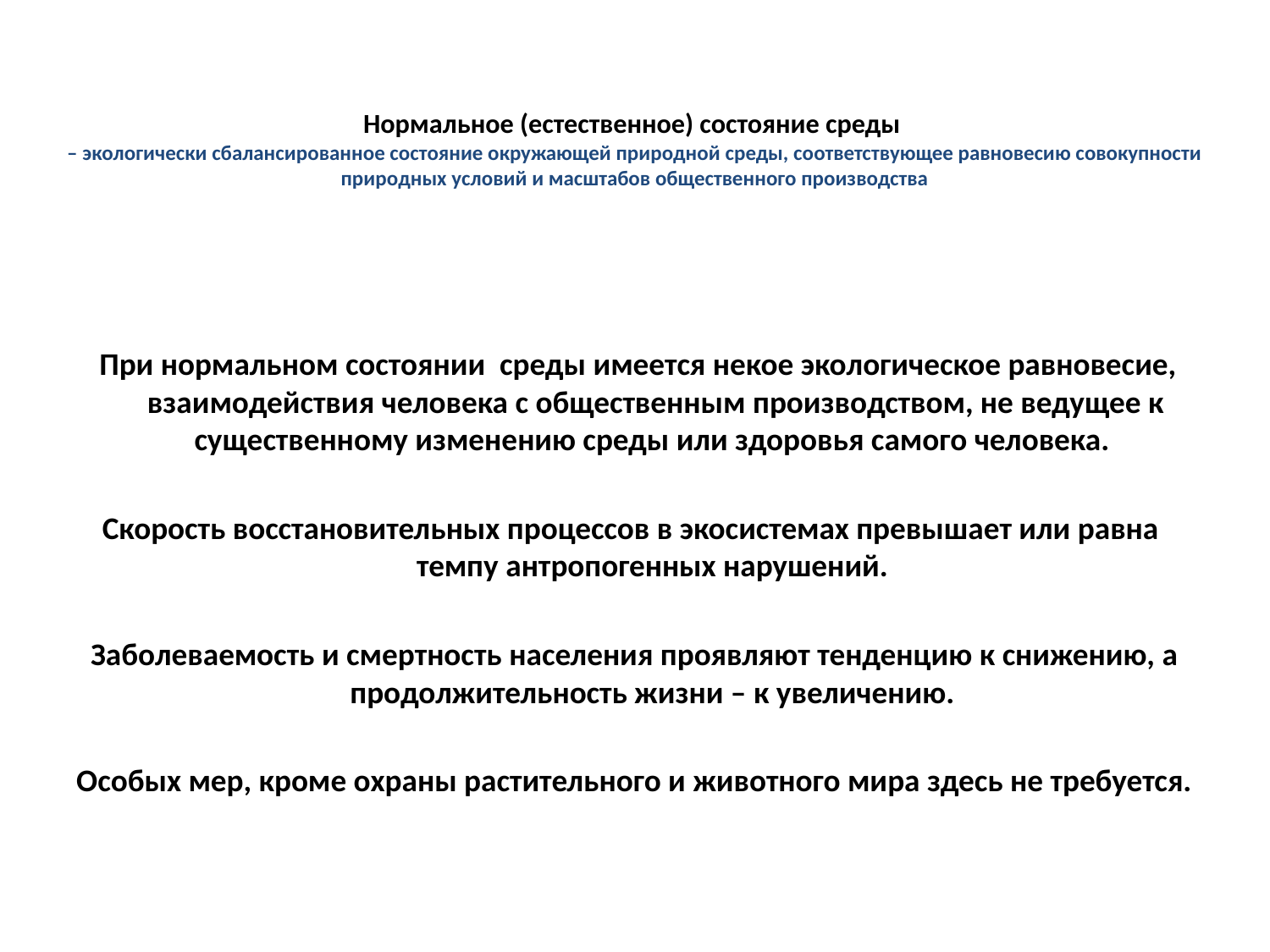

# Нормальное (естественное) состояние среды – экологически сбалансированное состояние окружающей природной среды, соответствующее равновесию совокупности природных условий и масштабов общественного производства
 При нормальном состоянии  среды имеется некое экологическое равновесие, взаимодействия человека с общественным производством, не ведущее к существенному изменению среды или здоровья самого человека.

Скорость восстановительных процессов в экосистемах превышает или равна  темпу антропогенных нарушений.

Заболеваемость и смертность населения проявляют тенденцию к снижению, а продолжительность жизни – к увеличению.

Особых мер, кроме охраны растительного и животного мира здесь не требуется.